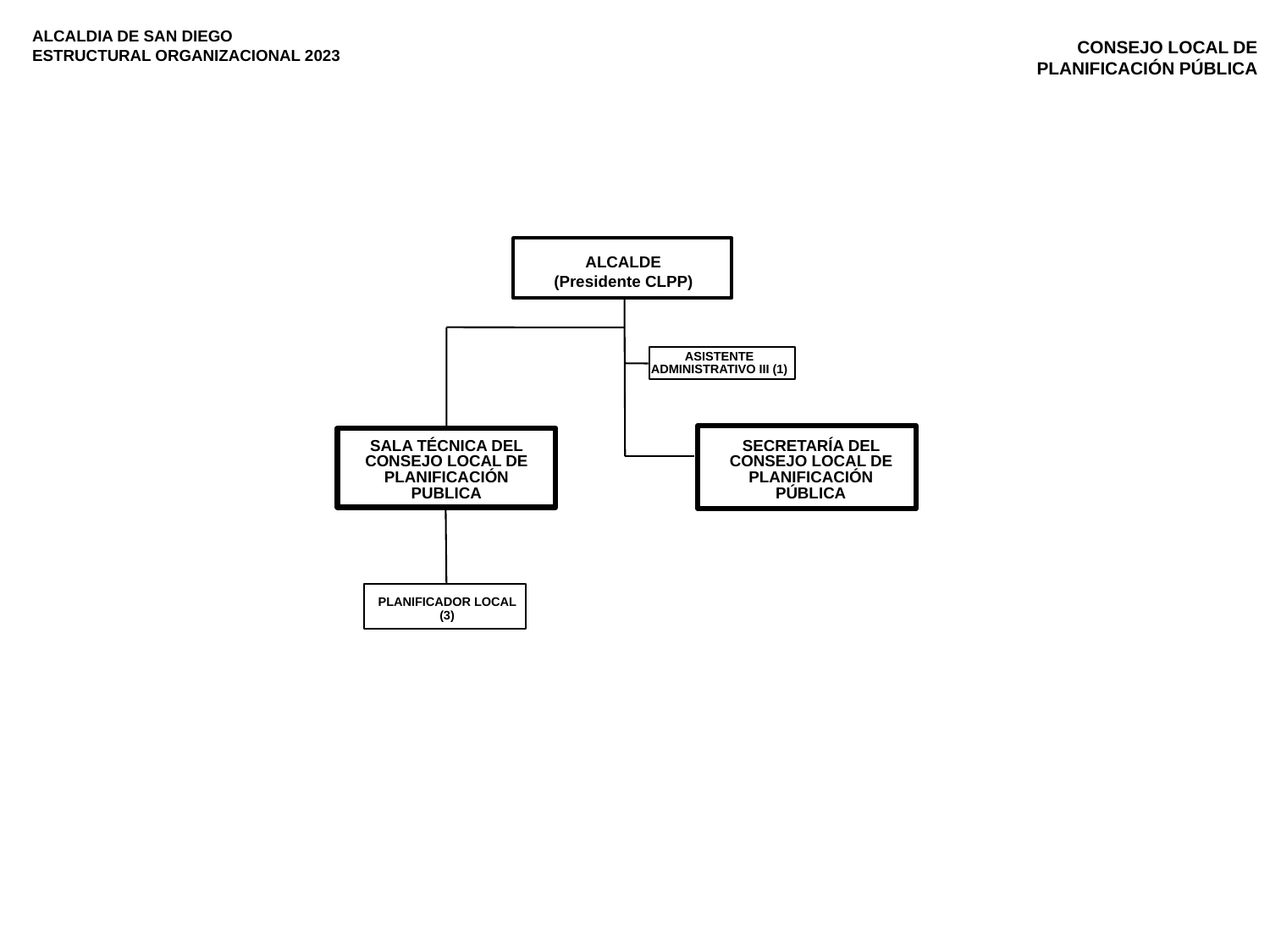

ALCALDIA DE SAN DIEGO
ESTRUCTURAL ORGANIZACIONAL 2023
CONSEJO LOCAL DE PLANIFICACIÓN PÚBLICA

ALCALDE
(Presidente CLPP)
ASISTENTE ADMINISTRATIVO III (1)

SECRETARÍA DEL CONSEJO LOCAL DE PLANIFICACIÓN PÚBLICA

SALA TÉCNICA DEL CONSEJO LOCAL DE PLANIFICACIÓN PUBLICA

PLANIFICADOR LOCAL (3)